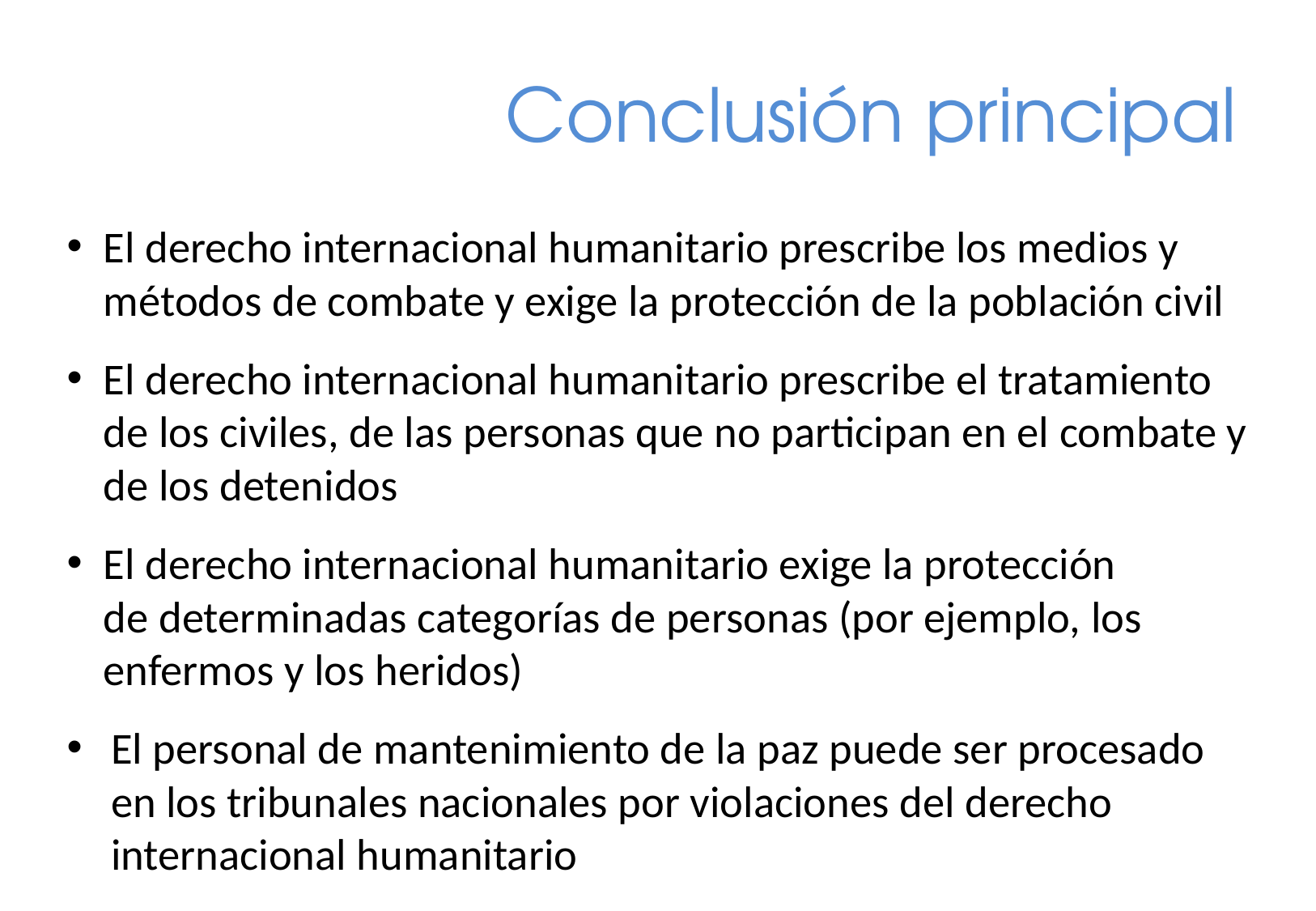

# Conclusión principal
El derecho internacional humanitario prescribe los medios y métodos de combate y exige la protección de la población civil
El derecho internacional humanitario prescribe el tratamiento de los civiles, de las personas que no participan en el combate y de los detenidos
El derecho internacional humanitario exige la protección
de determinadas categorías de personas (por ejemplo, los enfermos y los heridos)
El personal de mantenimiento de la paz puede ser procesado en los tribunales nacionales por violaciones del derecho internacional humanitario